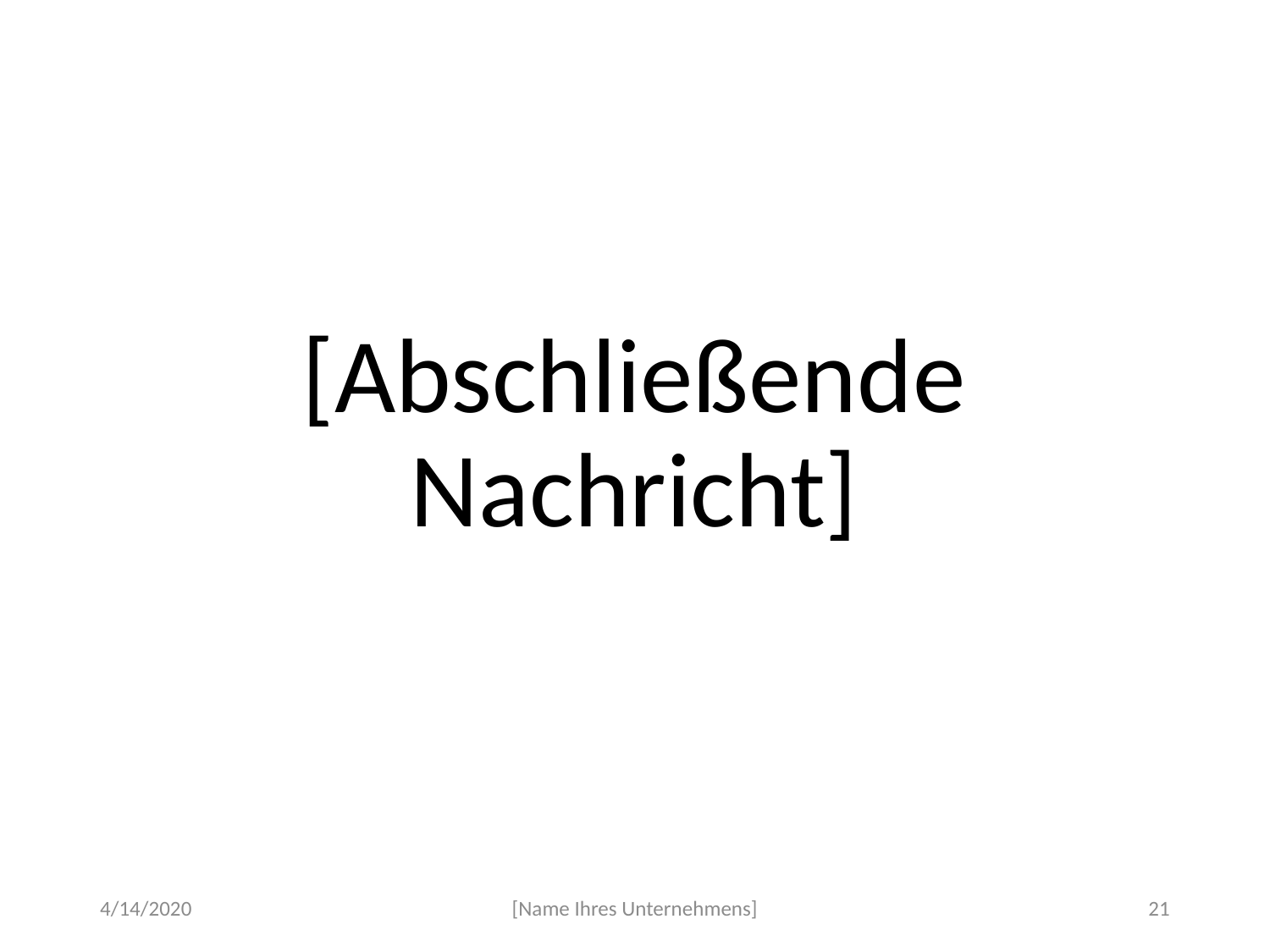

# [Abschließende Nachricht]

4/14/2020
[Name Ihres Unternehmens]
21